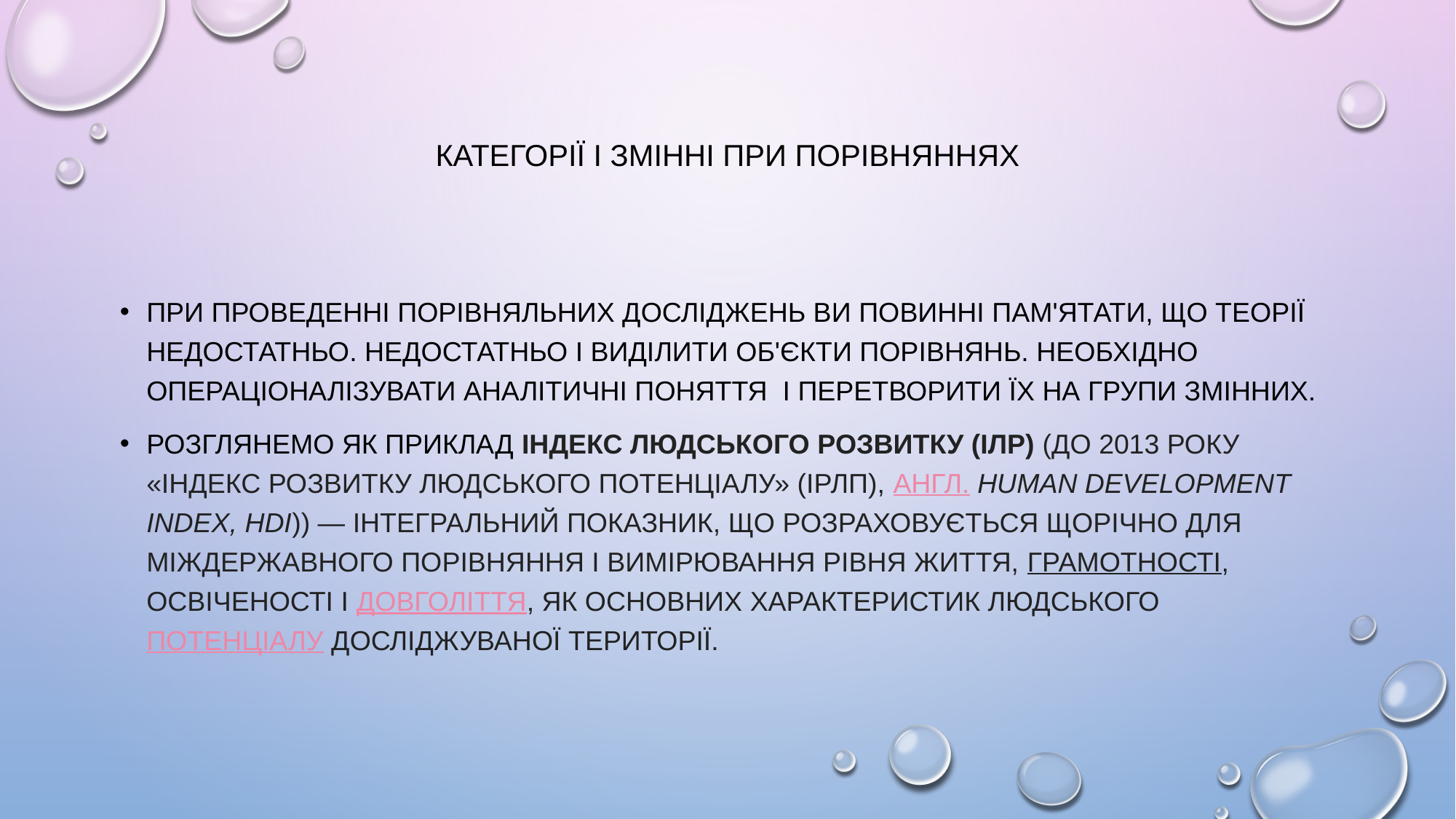

# Категорії і змінні при порівняннях
При проведенні порівняльних досліджень ви повинні пам'ятати, що теорії недостатньо. Недостатньо і виділити об'єкти порівнянь. Необхідно операціоналізувати аналітичні поняття  і перетворити їх на групи змінних.
Розглянемо як приклад Індекс людського розвитку (ІЛР) (до 2013 року «Індекс розвитку людського потенціалу» (ІРЛП), англ. Human Development Index, HDI)) — інтегральний показник, що розраховується щорічно для міждержавного порівняння і вимірювання рівня життя, грамотності, освіченості і довголіття, як основних характеристик людського потенціалу досліджуваної території.